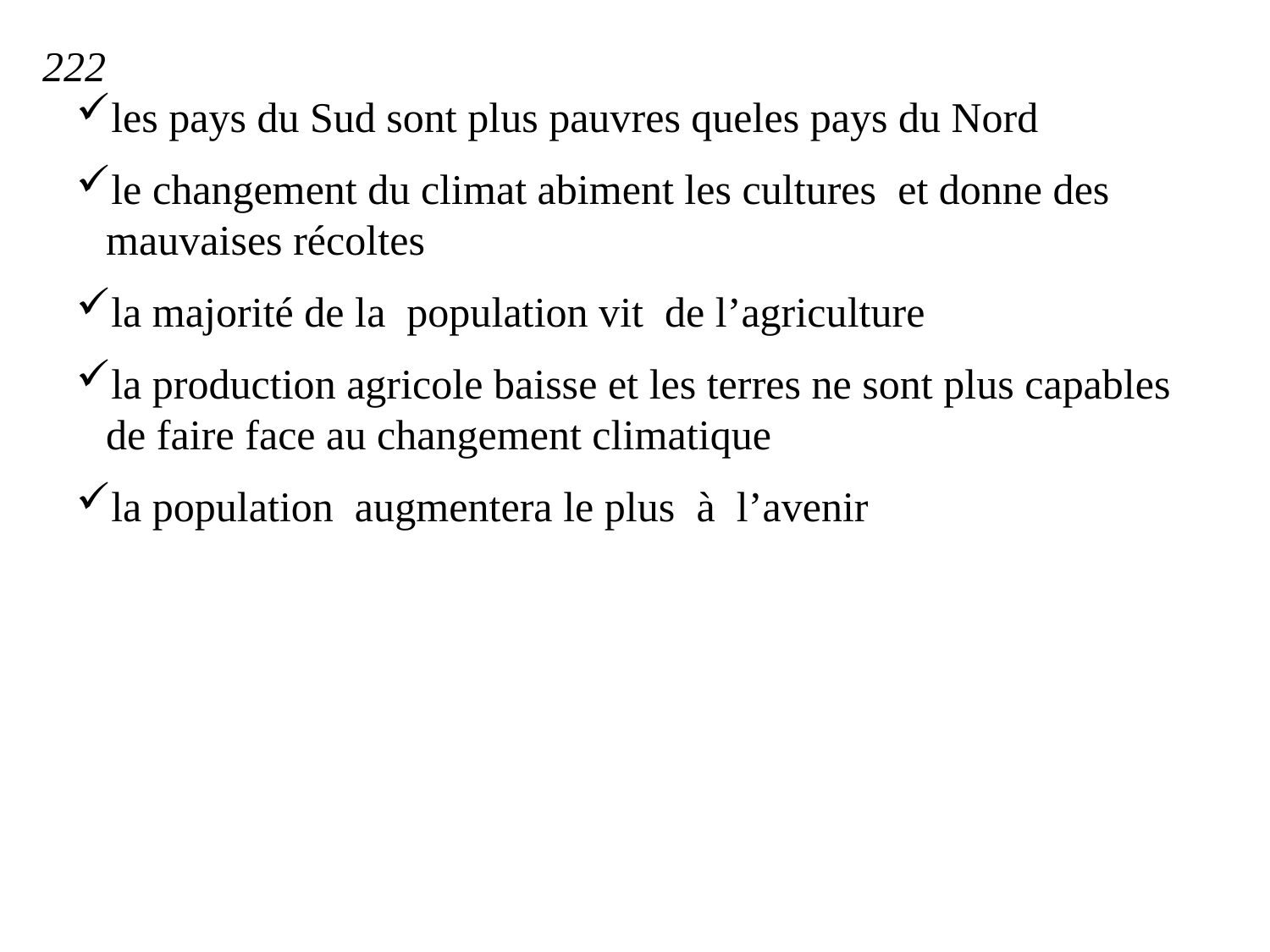

222
les pays du Sud sont plus pauvres queles pays du Nord
le changement du climat abiment les cultures  et donne des mauvaises récoltes
la majorité de la  population vit  de l’agriculture
la production agricole baisse et les terres ne sont plus capables de faire face au changement climatique
la population  augmentera le plus  à  l’avenir